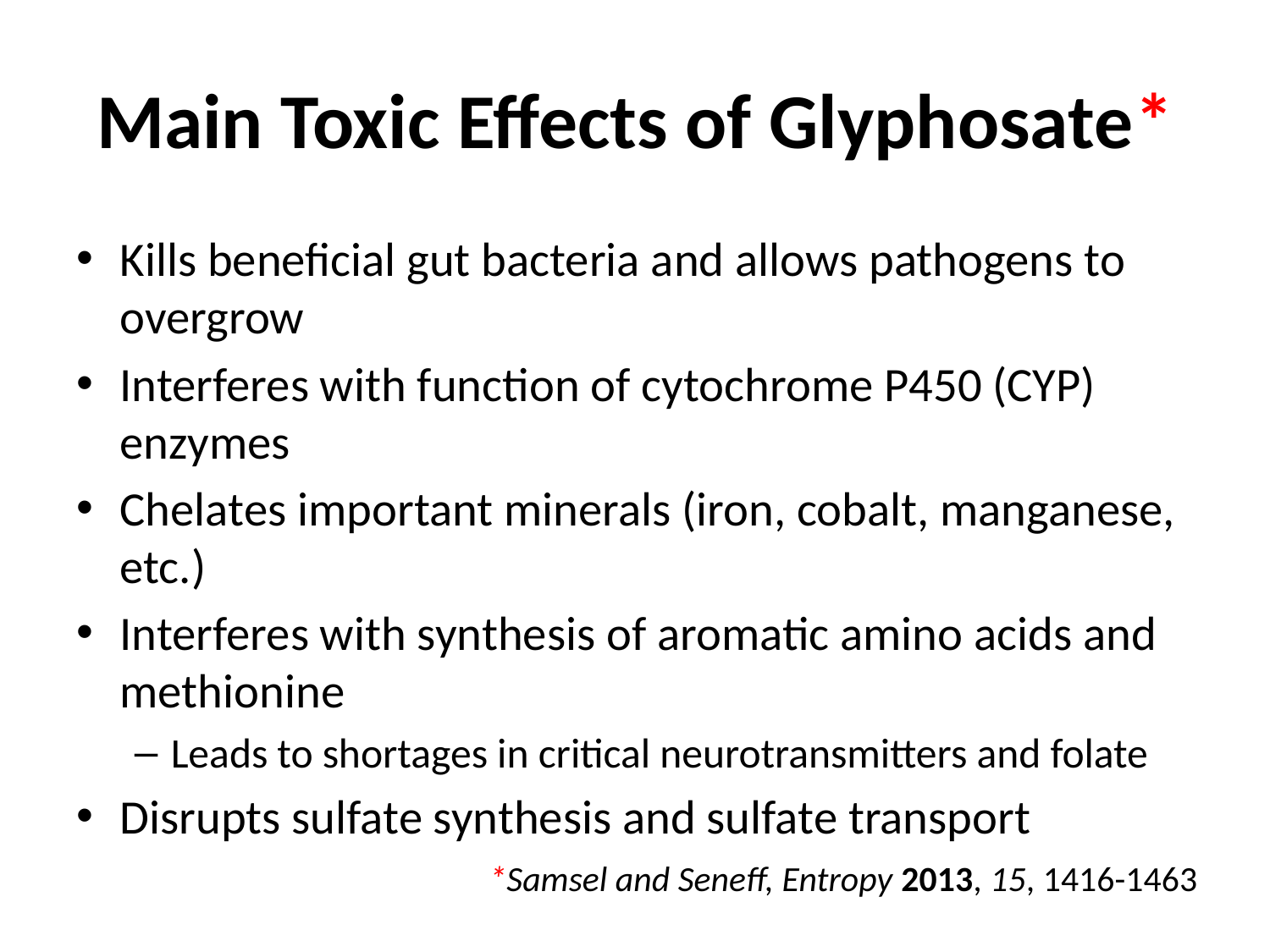

# Main Toxic Effects of Glyphosate*
Kills beneficial gut bacteria and allows pathogens to overgrow
Interferes with function of cytochrome P450 (CYP) enzymes
Chelates important minerals (iron, cobalt, manganese, etc.)
Interferes with synthesis of aromatic amino acids and methionine
Leads to shortages in critical neurotransmitters and folate
Disrupts sulfate synthesis and sulfate transport
*Samsel and Seneff, Entropy 2013, 15, 1416-1463